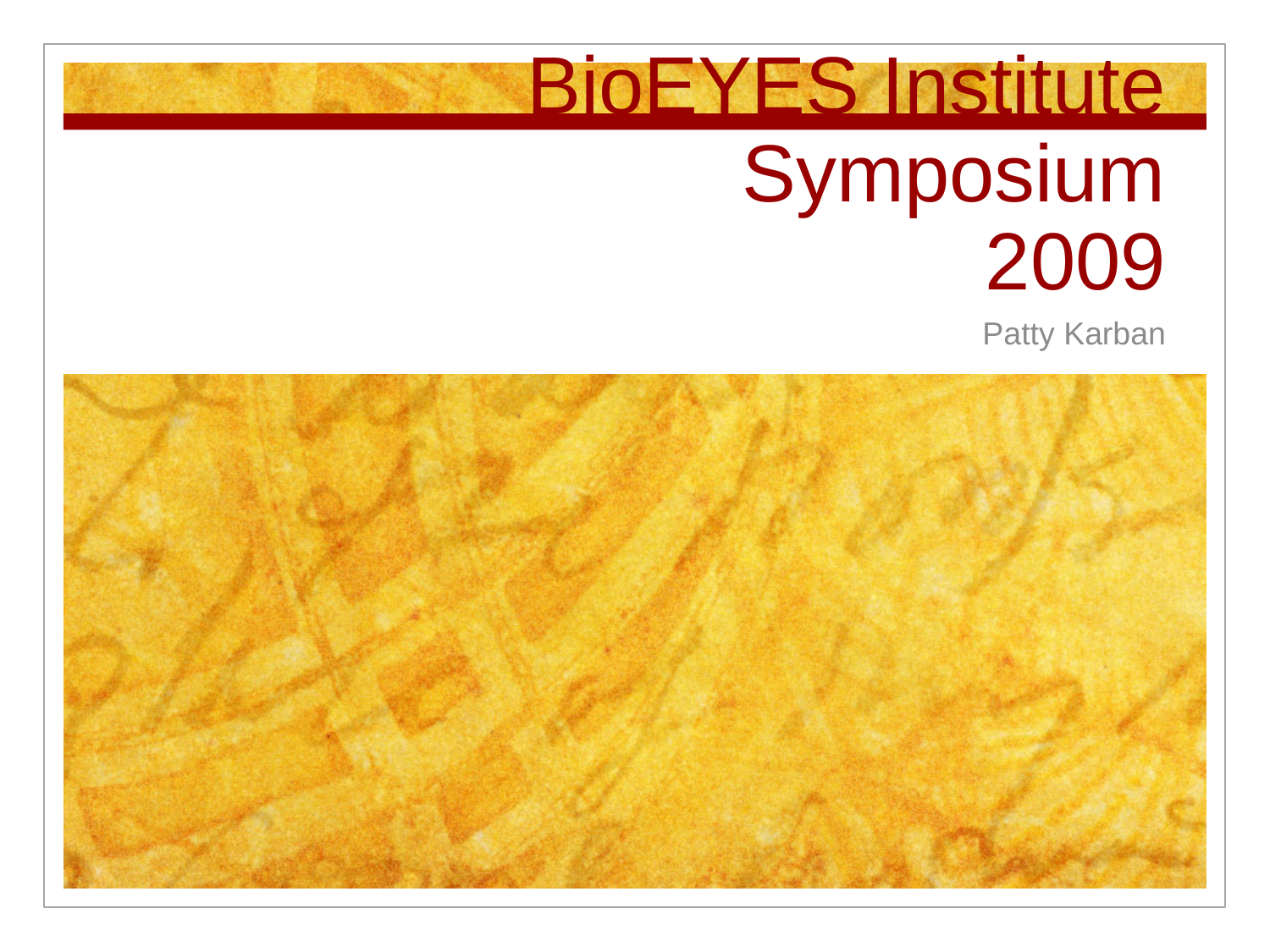

# BioEYES Institute Symposium 2009
Patty Karban